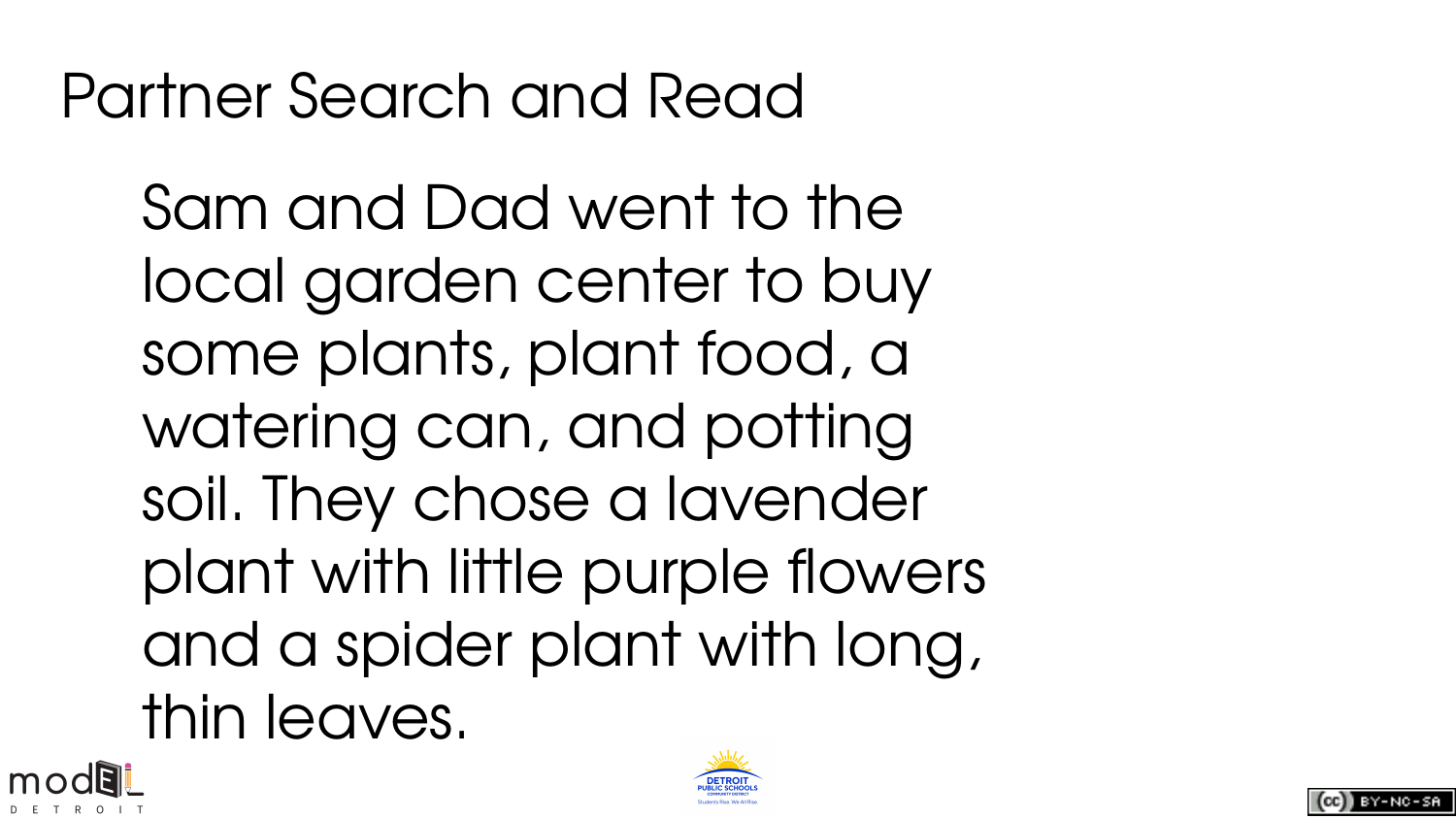

# Partner Search and Read

Sam and Dad went to the local garden center to buy some plants, plant food, a watering can, and potting soil. They chose a lavender plant with little purple flowers and a spider plant with long, thin leaves.